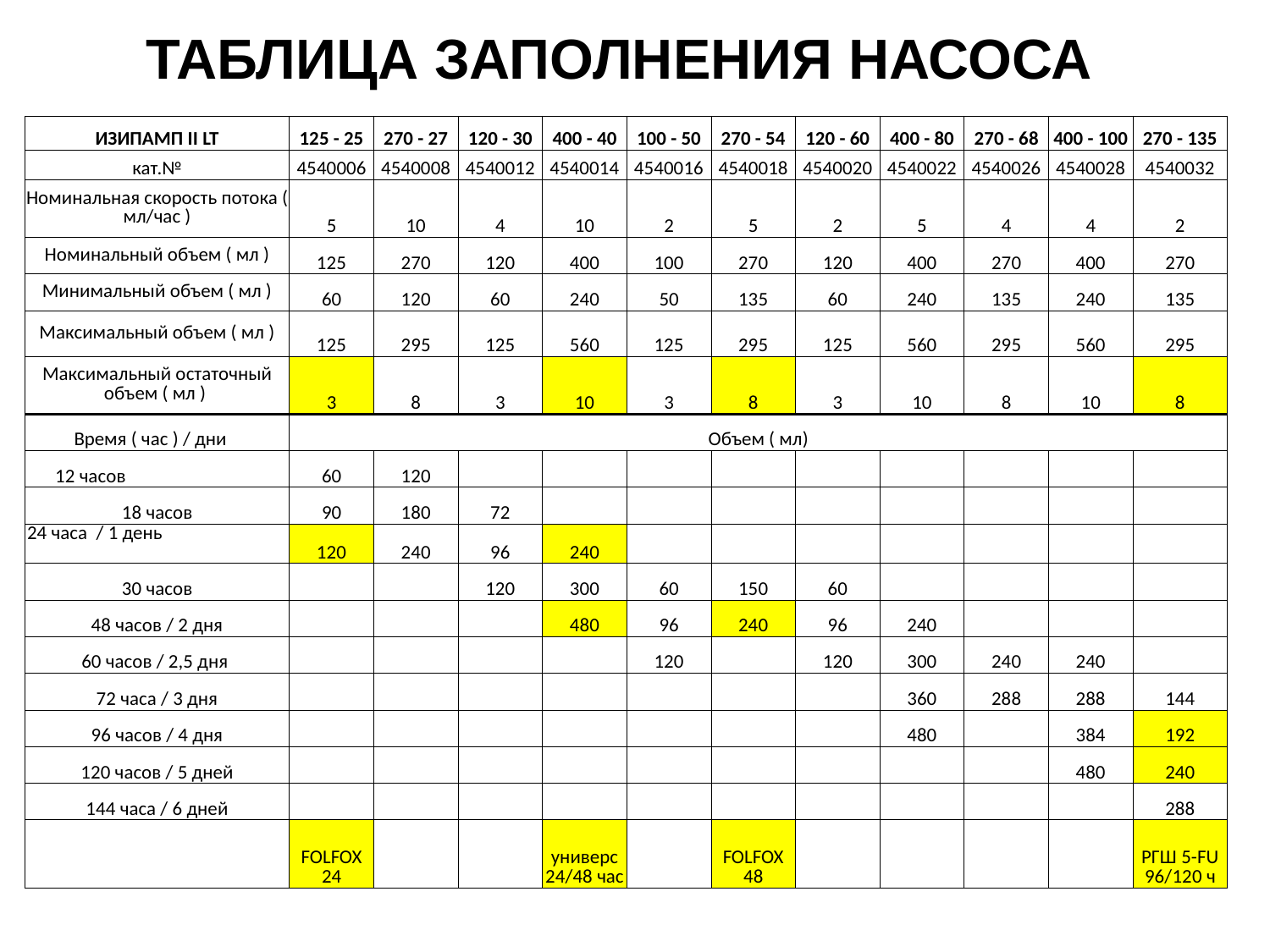

# Таблица заполнения насоса
| ИЗИПАМП II LT | 125 - 25 | 270 - 27 | 120 - 30 | 400 - 40 | 100 - 50 | 270 - 54 | 120 - 60 | 400 - 80 | 270 - 68 | 400 - 100 | 270 - 135 |
| --- | --- | --- | --- | --- | --- | --- | --- | --- | --- | --- | --- |
| кат.№ | 4540006 | 4540008 | 4540012 | 4540014 | 4540016 | 4540018 | 4540020 | 4540022 | 4540026 | 4540028 | 4540032 |
| Номинальная скорость потока ( мл/час ) | 5 | 10 | 4 | 10 | 2 | 5 | 2 | 5 | 4 | 4 | 2 |
| Номинальный объем ( мл ) | 125 | 270 | 120 | 400 | 100 | 270 | 120 | 400 | 270 | 400 | 270 |
| Минимальный объем ( мл ) | 60 | 120 | 60 | 240 | 50 | 135 | 60 | 240 | 135 | 240 | 135 |
| Максимальный объем ( мл ) | 125 | 295 | 125 | 560 | 125 | 295 | 125 | 560 | 295 | 560 | 295 |
| Максимальный остаточный объем ( мл ) | 3 | 8 | 3 | 10 | 3 | 8 | 3 | 10 | 8 | 10 | 8 |
| Время ( час ) / дни | Объем ( мл) |  |  |  |  |  |  |  |  |  |  |
| 12 часов | 60 | 120 |  |  |  |  |  |  |  |  |  |
| 18 часов | 90 | 180 | 72 |  |  |  |  |  |  |  |  |
| 24 часа / 1 день | 120 | 240 | 96 | 240 |  |  |  |  |  |  |  |
| 30 часов |  |  | 120 | 300 | 60 | 150 | 60 |  |  |  |  |
| 48 часов / 2 дня |  |  |  | 480 | 96 | 240 | 96 | 240 |  |  |  |
| 60 часов / 2,5 дня |  |  |  |  | 120 |  | 120 | 300 | 240 | 240 |  |
| 72 часа / 3 дня |  |  |  |  |  |  |  | 360 | 288 | 288 | 144 |
| 96 часов / 4 дня |  |  |  |  |  |  |  | 480 |  | 384 | 192 |
| 120 часов / 5 дней |  |  |  |  |  |  |  |  |  | 480 | 240 |
| 144 часа / 6 дней |  |  |  |  |  |  |  |  |  |  | 288 |
|  | FOLFOX 24 |  |  | универс 24/48 час |  | FOLFOX 48 |  |  |  |  | РГШ 5-FU 96/120 ч |